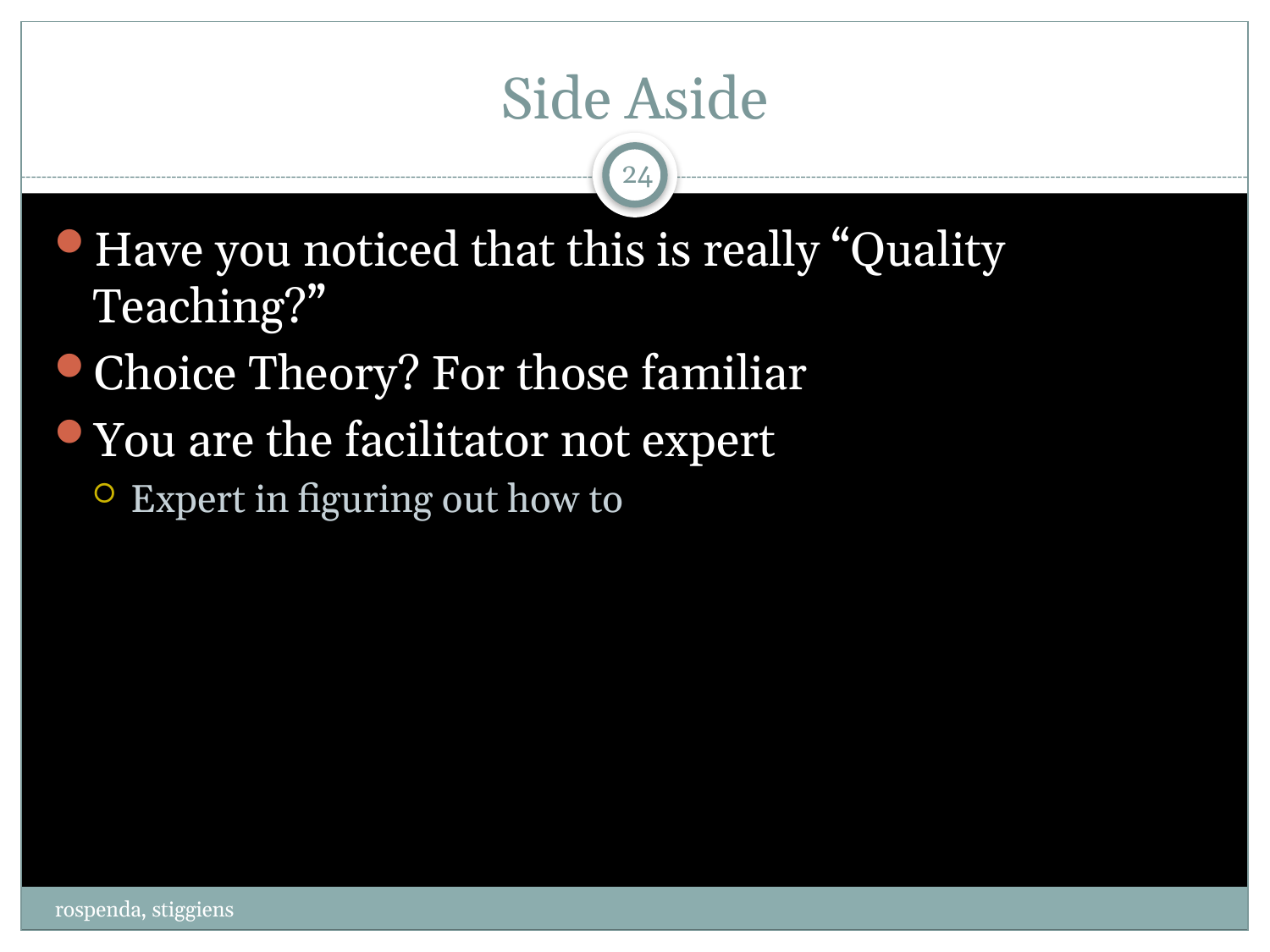

# Side Aside
24
Have you noticed that this is really “Quality Teaching?”
Choice Theory? For those familiar
You are the facilitator not expert
Expert in figuring out how to
rospenda, stiggiens